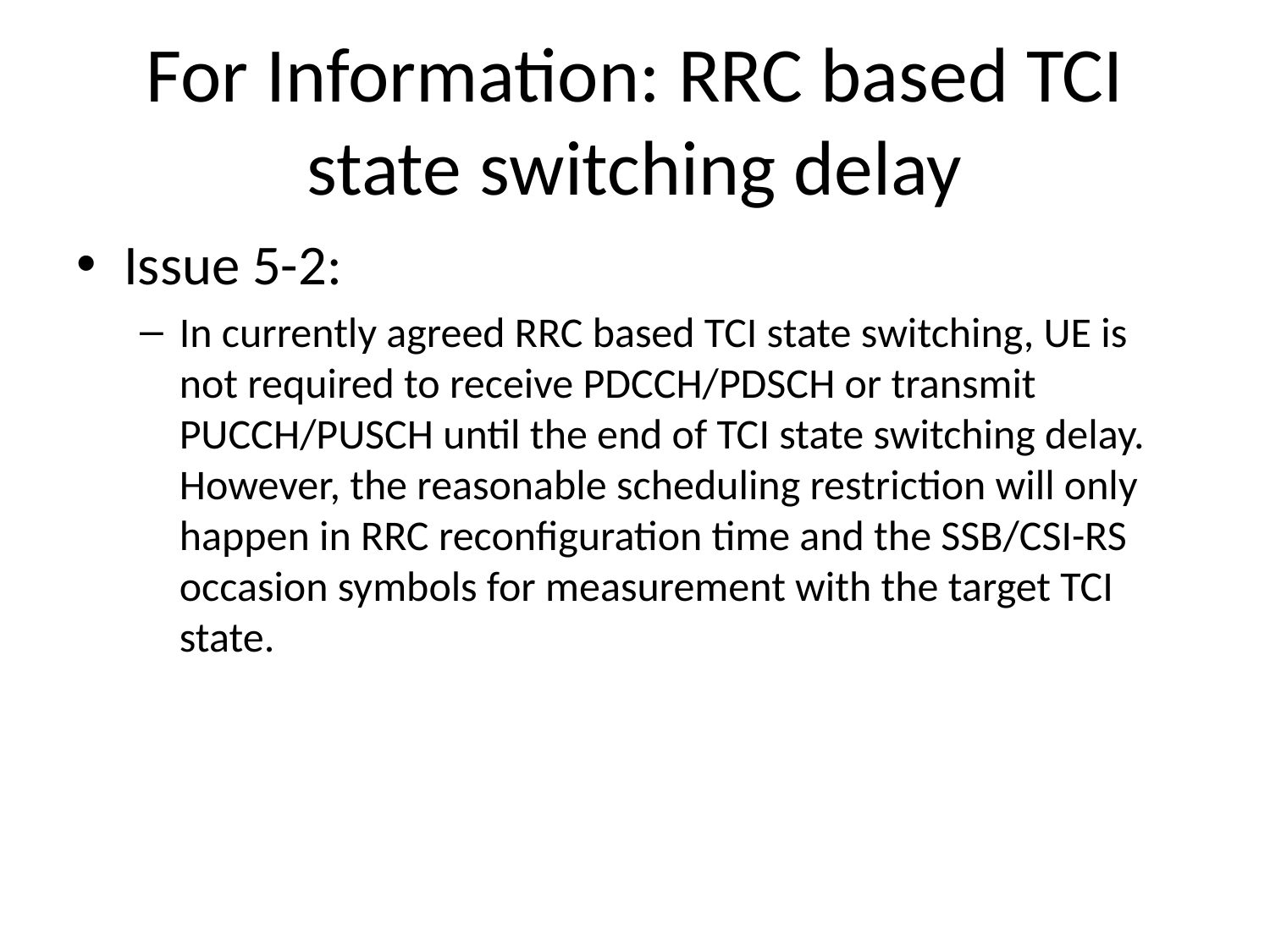

# For Information: RRC based TCI state switching delay
Issue 5-2:
In currently agreed RRC based TCI state switching, UE is not required to receive PDCCH/PDSCH or transmit PUCCH/PUSCH until the end of TCI state switching delay. However, the reasonable scheduling restriction will only happen in RRC reconfiguration time and the SSB/CSI-RS occasion symbols for measurement with the target TCI state.